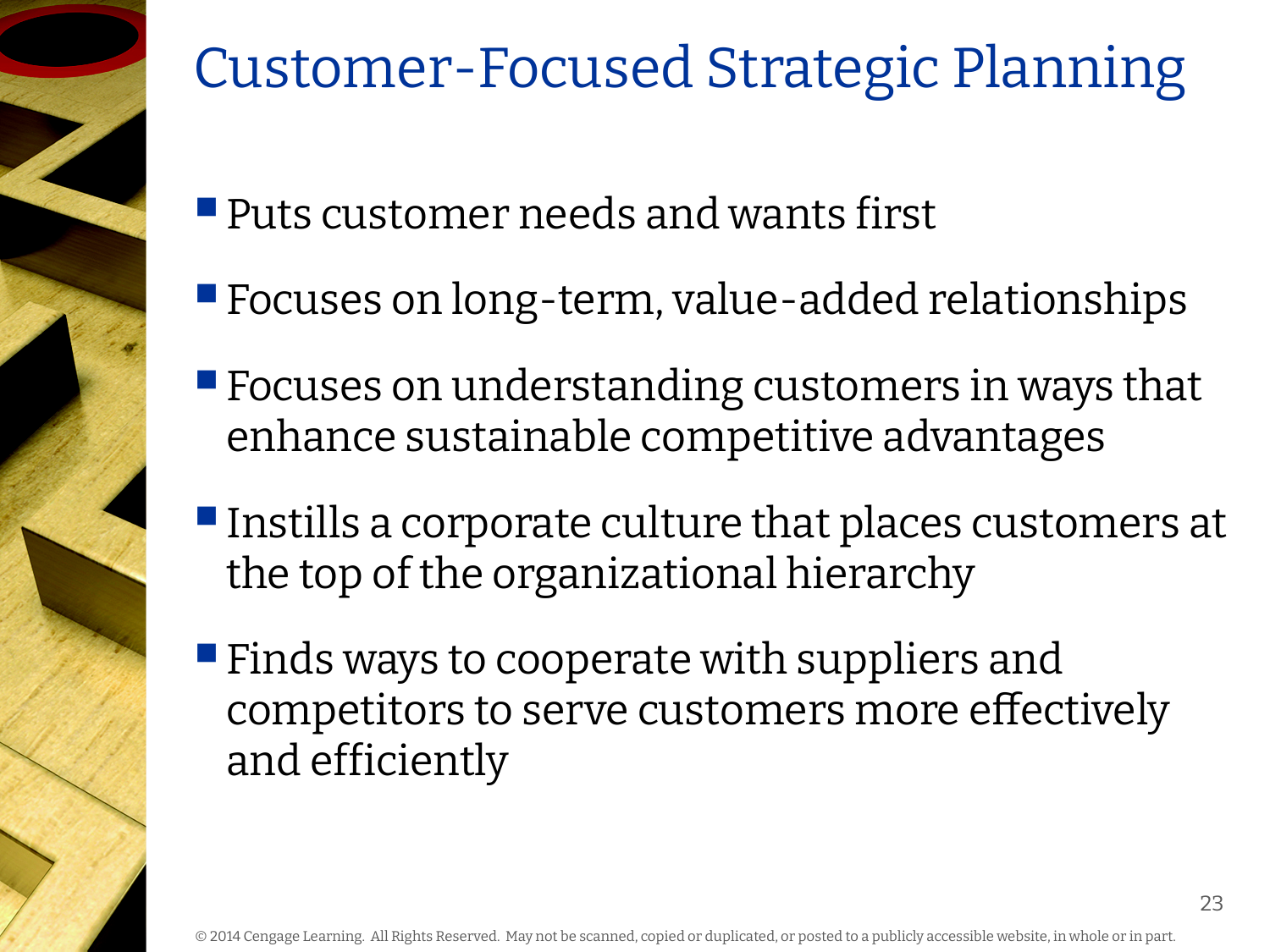

# Customer-Focused Strategic Planning
Puts customer needs and wants first
Focuses on long-term, value-added relationships
Focuses on understanding customers in ways that enhance sustainable competitive advantages
Instills a corporate culture that places customers at the top of the organizational hierarchy
Finds ways to cooperate with suppliers and competitors to serve customers more effectively and efficiently

23